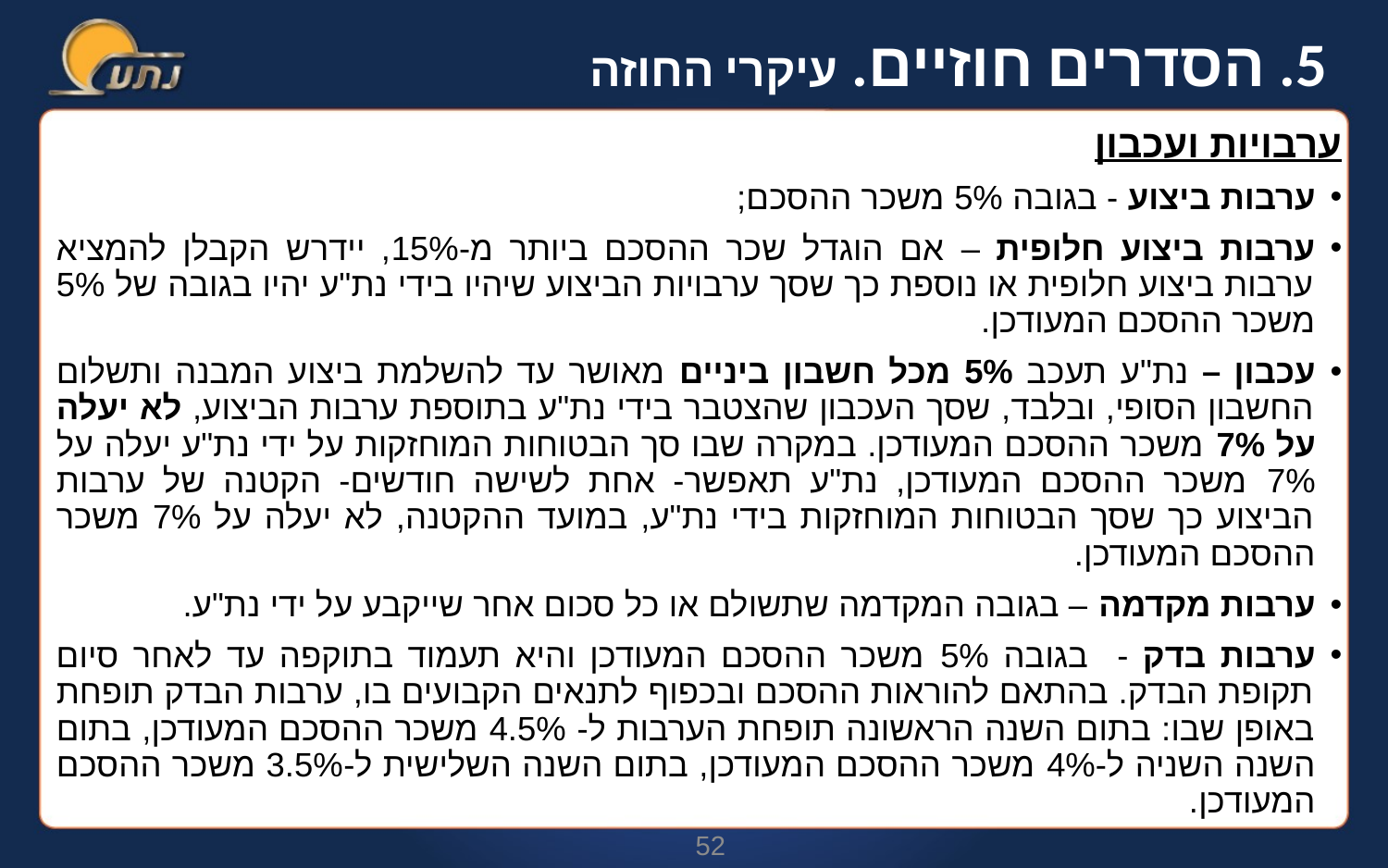

5. הסדרים חוזיים. עיקרי החוזה
ערבויות ועכבון
ערבות ביצוע - בגובה 5% משכר ההסכם;
ערבות ביצוע חלופית – אם הוגדל שכר ההסכם ביותר מ-15%, יידרש הקבלן להמציא ערבות ביצוע חלופית או נוספת כך שסך ערבויות הביצוע שיהיו בידי נת"ע יהיו בגובה של 5% משכר ההסכם המעודכן.
עכבון – נת"ע תעכב 5% מכל חשבון ביניים מאושר עד להשלמת ביצוע המבנה ותשלום החשבון הסופי, ובלבד, שסך העכבון שהצטבר בידי נת"ע בתוספת ערבות הביצוע, לא יעלה על 7% משכר ההסכם המעודכן. במקרה שבו סך הבטוחות המוחזקות על ידי נת"ע יעלה על 7% משכר ההסכם המעודכן, נת"ע תאפשר- אחת לשישה חודשים- הקטנה של ערבות הביצוע כך שסך הבטוחות המוחזקות בידי נת"ע, במועד ההקטנה, לא יעלה על 7% משכר ההסכם המעודכן.
ערבות מקדמה – בגובה המקדמה שתשולם או כל סכום אחר שייקבע על ידי נת"ע.
ערבות בדק -  בגובה 5% משכר ההסכם המעודכן והיא תעמוד בתוקפה עד לאחר סיום תקופת הבדק. בהתאם להוראות ההסכם ובכפוף לתנאים הקבועים בו, ערבות הבדק תופחת באופן שבו: בתום השנה הראשונה תופחת הערבות ל- 4.5% משכר ההסכם המעודכן, בתום השנה השניה ל-4% משכר ההסכם המעודכן, בתום השנה השלישית ל-3.5% משכר ההסכם המעודכן.

52